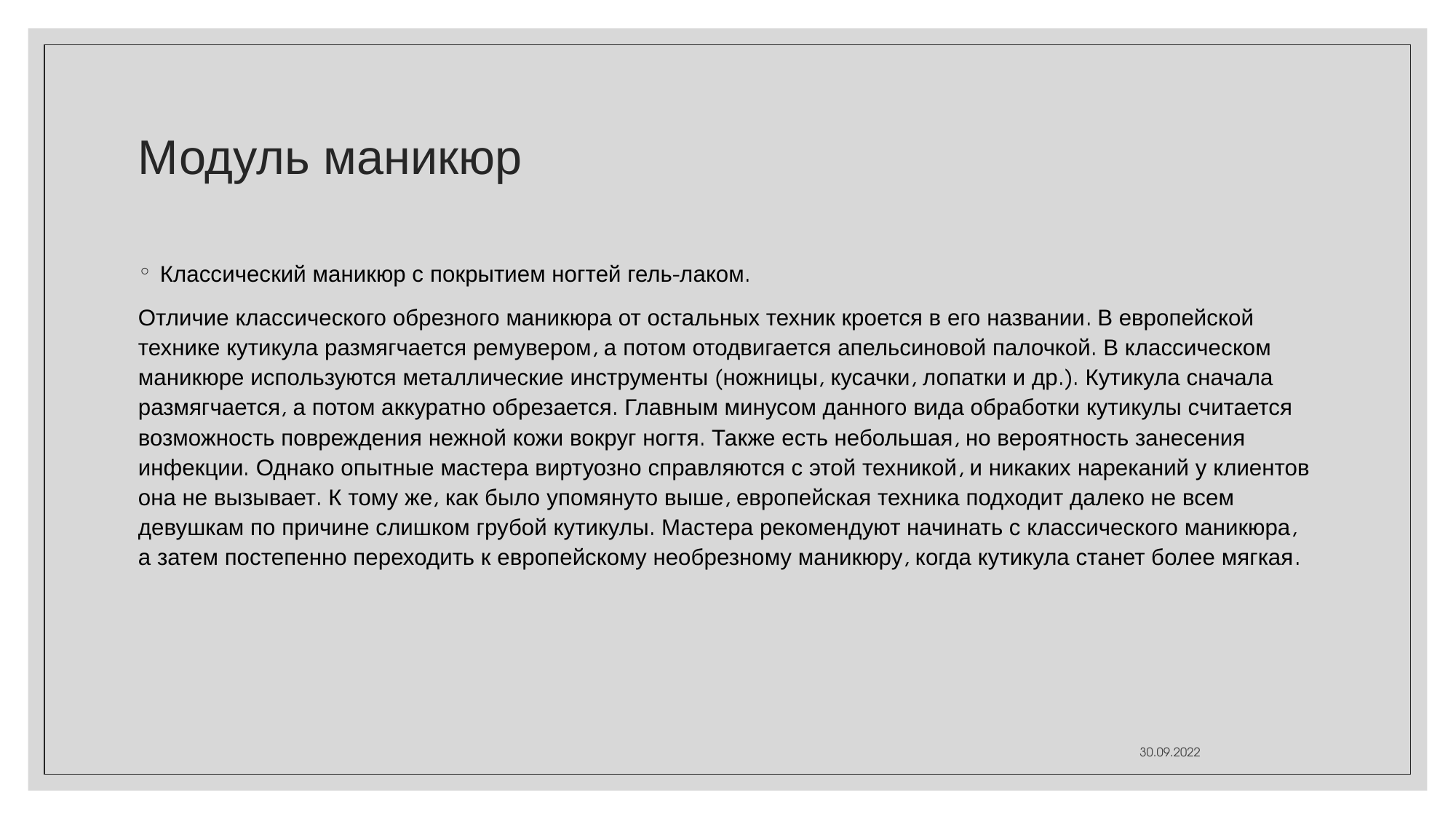

# Модуль маникюр
Классический маникюр с покрытием ногтей гель-лаком.
Отличие классического обрезного маникюра от остальных техник кроется в его названии. В европейской технике кутикула размягчается ремувером, а потом отодвигается апельсиновой палочкой. В классическом маникюре используются металлические инструменты (ножницы, кусачки, лопатки и др.). Кутикула сначала размягчается, а потом аккуратно обрезается. Главным минусом данного вида обработки кутикулы считается возможность повреждения нежной кожи вокруг ногтя. Также есть небольшая, но вероятность занесения инфекции. Однако опытные мастера виртуозно справляются с этой техникой, и никаких нареканий у клиентов она не вызывает. К тому же, как было упомянуто выше, европейская техника подходит далеко не всем девушкам по причине слишком грубой кутикулы. Мастера рекомендуют начинать с классического маникюра, а затем постепенно переходить к европейскому необрезному маникюру, когда кутикула станет более мягкая.

30.09.2022